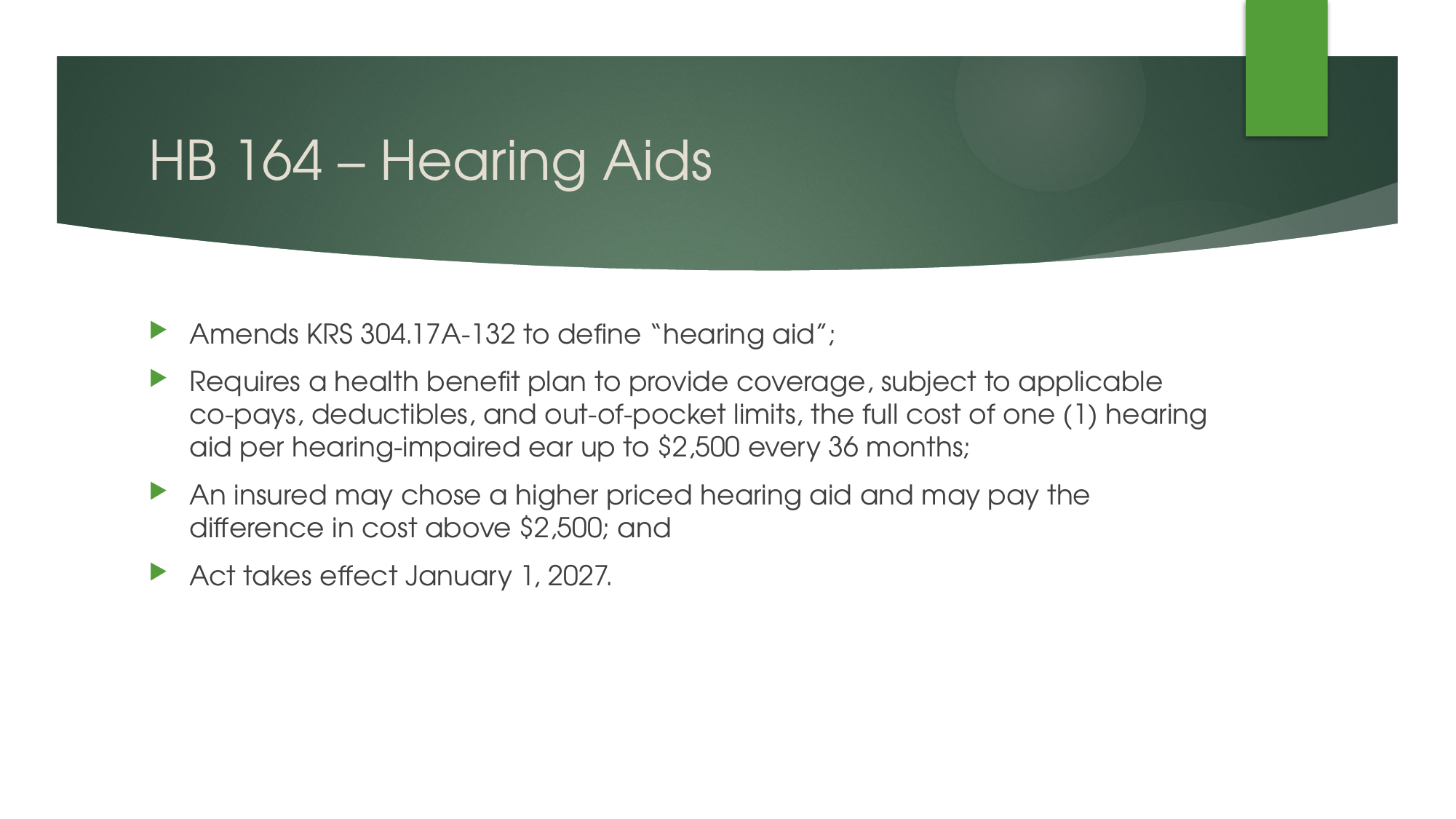

# HB 164 – Hearing Aids
Amends KRS 304.17A-132 to define “hearing aid”;
Requires a health benefit plan to provide coverage, subject to applicable co-pays, deductibles, and out-of-pocket limits, the full cost of one (1) hearing aid per hearing-impaired ear up to $2,500 every 36 months;
An insured may chose a higher priced hearing aid and may pay the difference in cost above $2,500; and
Act takes effect January 1, 2027.